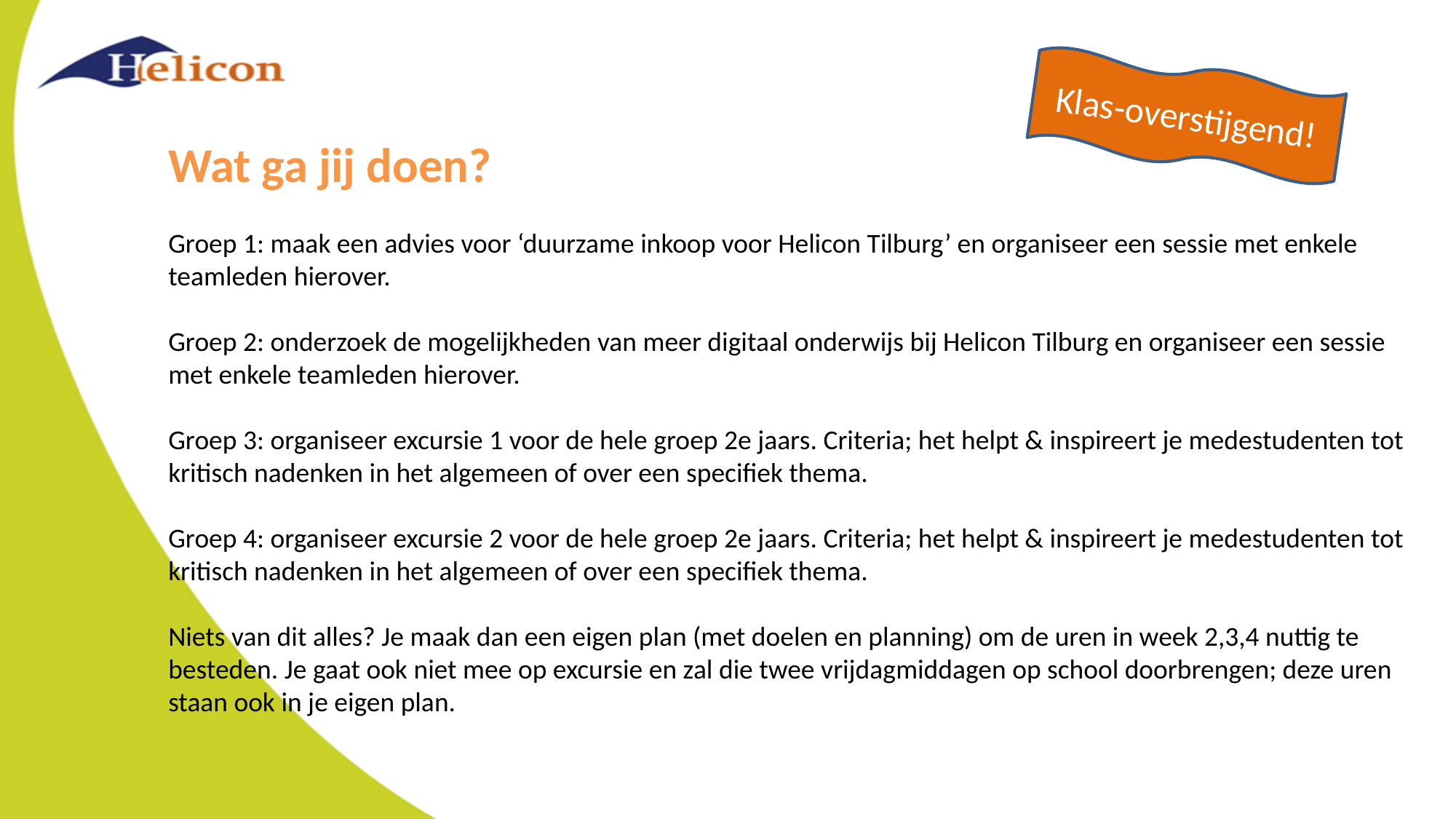

Klas-overstijgend!
Wat ga jij doen?

Groep 1: maak een advies voor ‘duurzame inkoop voor Helicon Tilburg’ en organiseer een sessie met enkele teamleden hierover.

Groep 2: onderzoek de mogelijkheden van meer digitaal onderwijs bij Helicon Tilburg en organiseer een sessie met enkele teamleden hierover.

Groep 3: organiseer excursie 1 voor de hele groep 2e jaars. Criteria; het helpt & inspireert je medestudenten tot kritisch nadenken in het algemeen of over een specifiek thema.

Groep 4: organiseer excursie 2 voor de hele groep 2e jaars. Criteria; het helpt & inspireert je medestudenten tot kritisch nadenken in het algemeen of over een specifiek thema.

Niets van dit alles? Je maak dan een eigen plan (met doelen en planning) om de uren in week 2,3,4 nuttig te besteden. Je gaat ook niet mee op excursie en zal die twee vrijdagmiddagen op school doorbrengen; deze uren staan ook in je eigen plan.